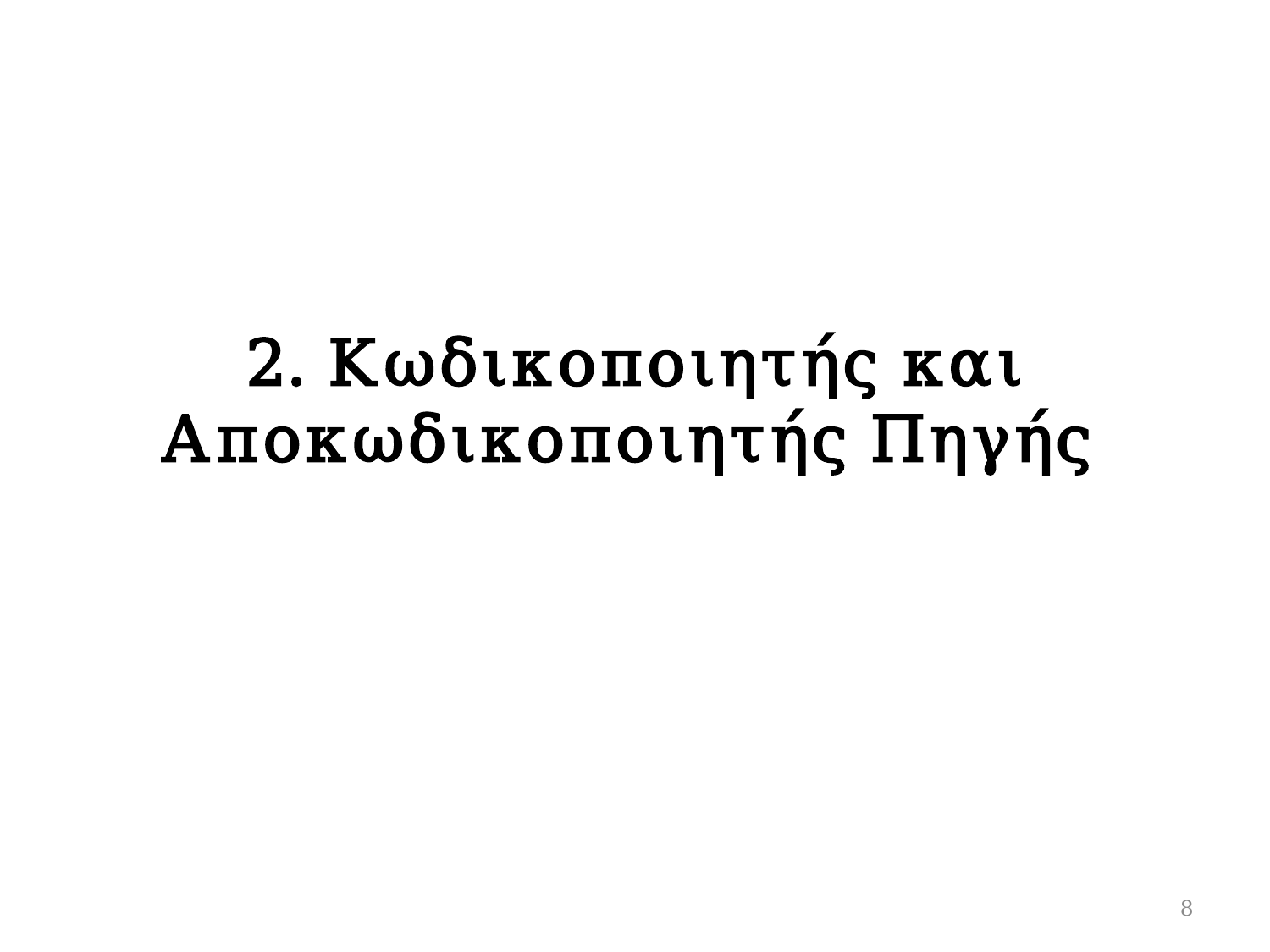

# 2. Κωδικοποιητής και Αποκωδικοποιητής Πηγής
8